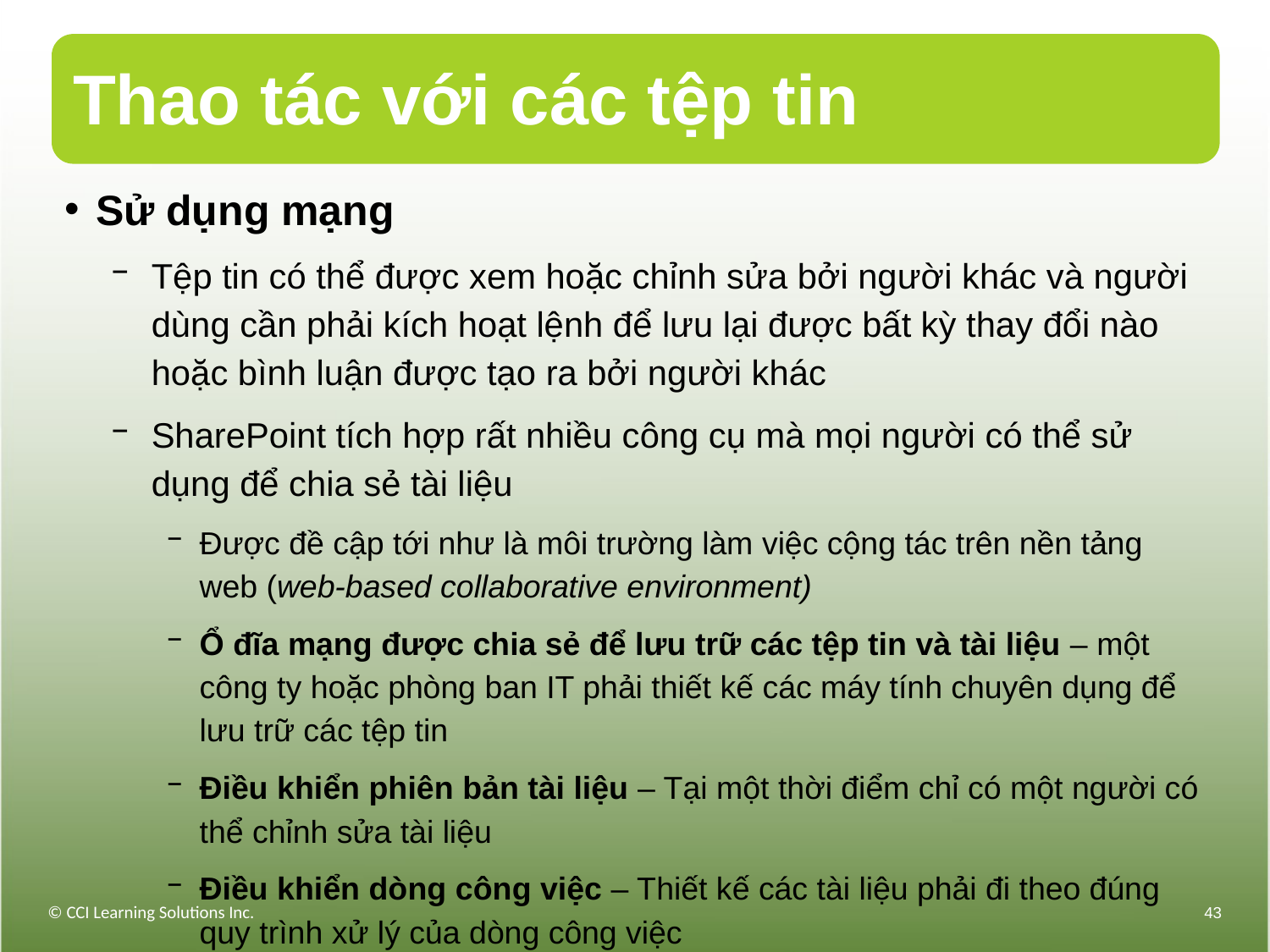

# Thao tác với các tệp tin
Sử dụng mạng
Tệp tin có thể được xem hoặc chỉnh sửa bởi người khác và người dùng cần phải kích hoạt lệnh để lưu lại được bất kỳ thay đổi nào hoặc bình luận được tạo ra bởi người khác
SharePoint tích hợp rất nhiều công cụ mà mọi người có thể sử dụng để chia sẻ tài liệu
Được đề cập tới như là môi trường làm việc cộng tác trên nền tảng web (web-based collaborative environment)
Ổ đĩa mạng được chia sẻ để lưu trữ các tệp tin và tài liệu – một công ty hoặc phòng ban IT phải thiết kế các máy tính chuyên dụng để lưu trữ các tệp tin
Điều khiển phiên bản tài liệu – Tại một thời điểm chỉ có một người có thể chỉnh sửa tài liệu
Điều khiển dòng công việc – Thiết kế các tài liệu phải đi theo đúng quy trình xử lý của dòng công việc

© CCI Learning Solutions Inc.
43